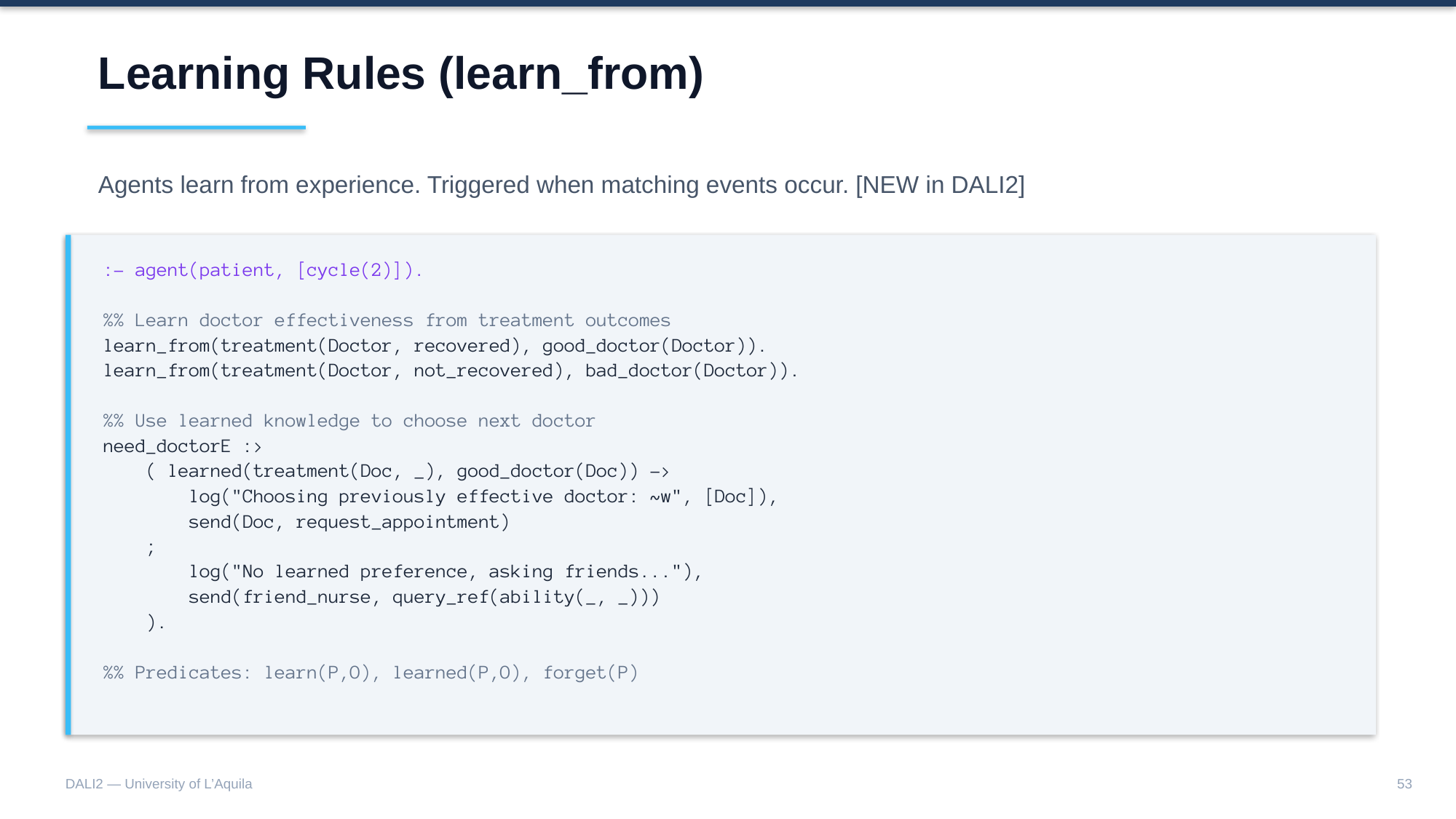

Learning Rules (learn_from)

Agents learn from experience. Triggered when matching events occur. [NEW in DALI2]

:- agent(patient, [cycle(2)]).

%% Learn doctor effectiveness from treatment outcomes
learn_from(treatment(Doctor, recovered), good_doctor(Doctor)).
learn_from(treatment(Doctor, not_recovered), bad_doctor(Doctor)).

%% Use learned knowledge to choose next doctor
need_doctorE :>
    ( learned(treatment(Doc, _), good_doctor(Doc)) ->
        log("Choosing previously effective doctor: ~w", [Doc]),
        send(Doc, request_appointment)
    ;
        log("No learned preference, asking friends..."),
        send(friend_nurse, query_ref(ability(_, _)))
    ).

%% Predicates: learn(P,O), learned(P,O), forget(P)
DALI2 — University of L’Aquila
53